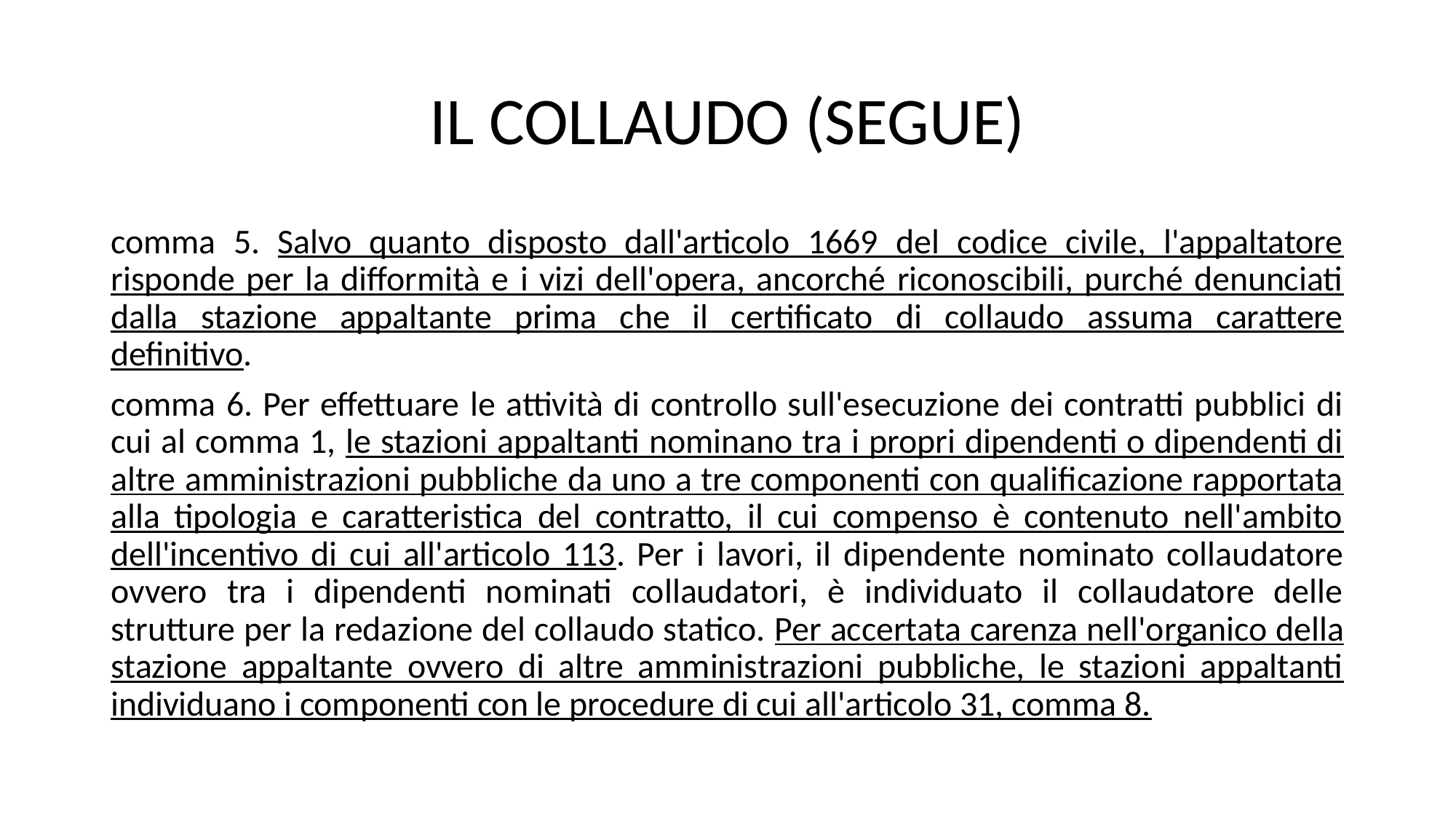

# IL COLLAUDO (SEGUE)
comma 5. Salvo quanto disposto dall'articolo 1669 del codice civile, l'appaltatore risponde per la difformità e i vizi dell'opera, ancorché riconoscibili, purché denunciati dalla stazione appaltante prima che il certificato di collaudo assuma carattere definitivo.
comma 6. Per effettuare le attività di controllo sull'esecuzione dei contratti pubblici di cui al comma 1, le stazioni appaltanti nominano tra i propri dipendenti o dipendenti di altre amministrazioni pubbliche da uno a tre componenti con qualificazione rapportata alla tipologia e caratteristica del contratto, il cui compenso è contenuto nell'ambito dell'incentivo di cui all'articolo 113. Per i lavori, il dipendente nominato collaudatore ovvero tra i dipendenti nominati collaudatori, è individuato il collaudatore delle strutture per la redazione del collaudo statico. Per accertata carenza nell'organico della stazione appaltante ovvero di altre amministrazioni pubbliche, le stazioni appaltanti individuano i componenti con le procedure di cui all'articolo 31, comma 8.